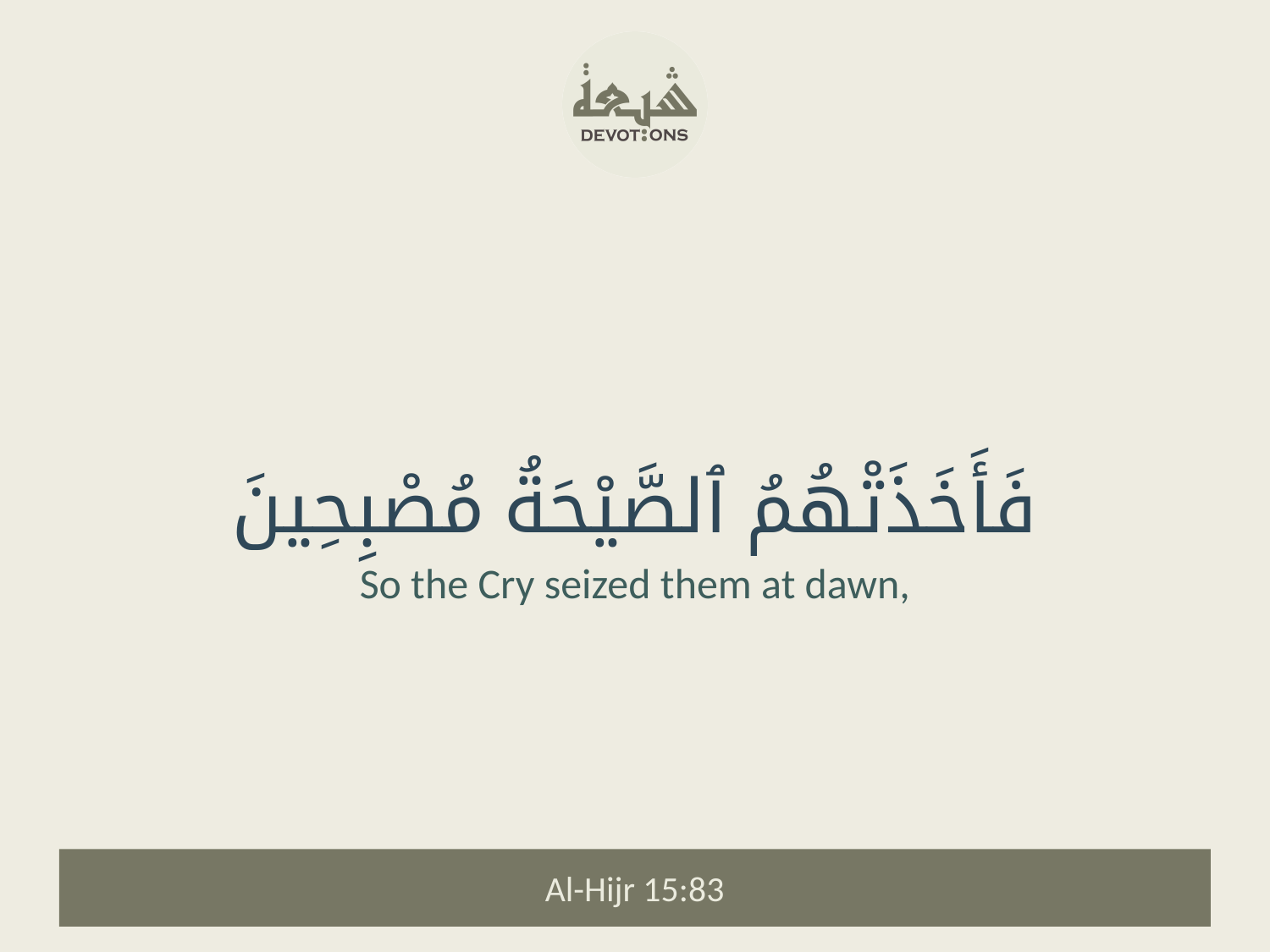

فَأَخَذَتْهُمُ ٱلصَّيْحَةُ مُصْبِحِينَ
So the Cry seized them at dawn,
Al-Hijr 15:83